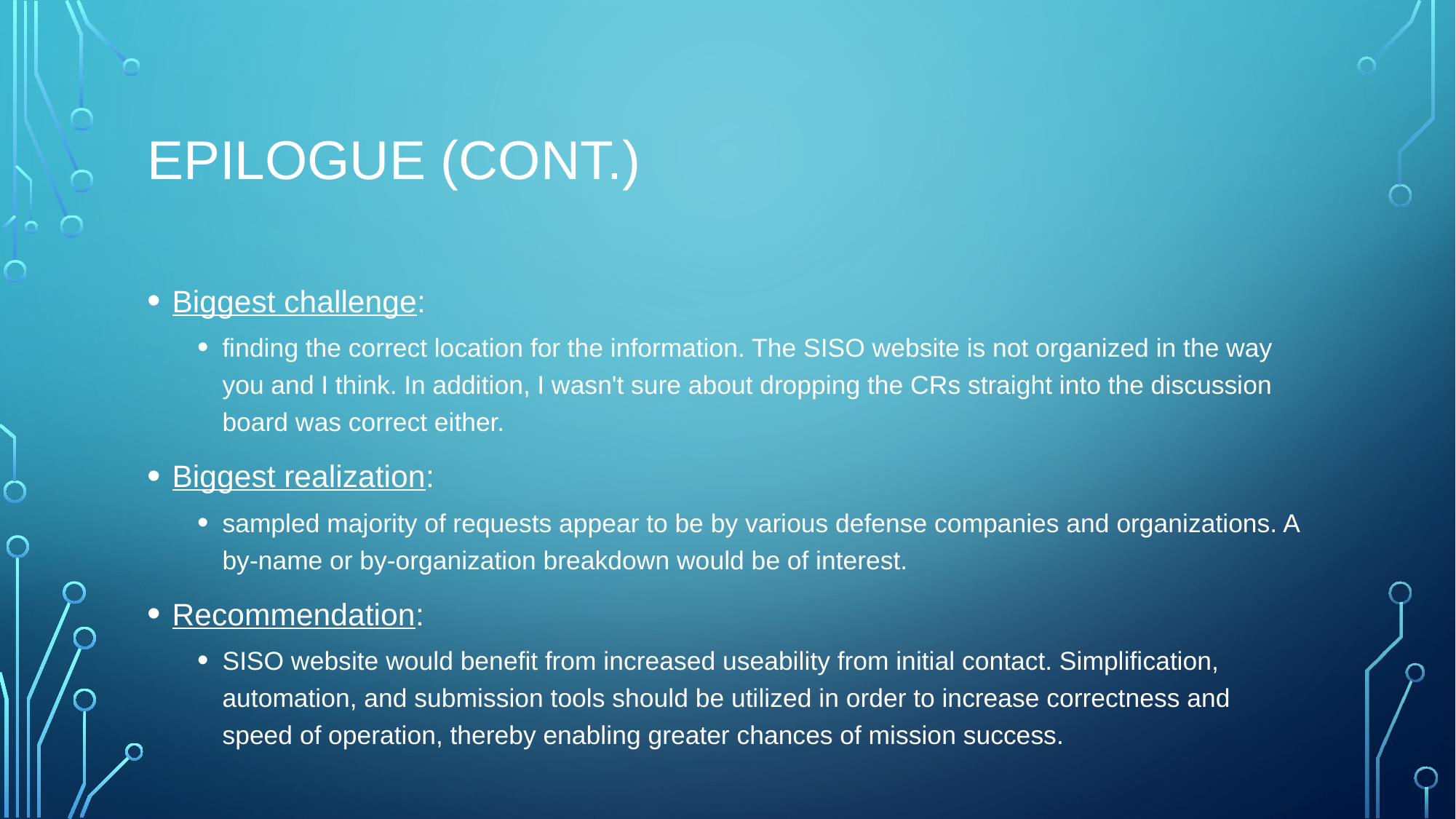

# Epilogue (cont.)
Biggest challenge:
finding the correct location for the information. The SISO website is not organized in the way you and I think. In addition, I wasn't sure about dropping the CRs straight into the discussion board was correct either.
Biggest realization:
sampled majority of requests appear to be by various defense companies and organizations. A by-name or by-organization breakdown would be of interest.
Recommendation:
SISO website would benefit from increased useability from initial contact. Simplification, automation, and submission tools should be utilized in order to increase correctness and speed of operation, thereby enabling greater chances of mission success.